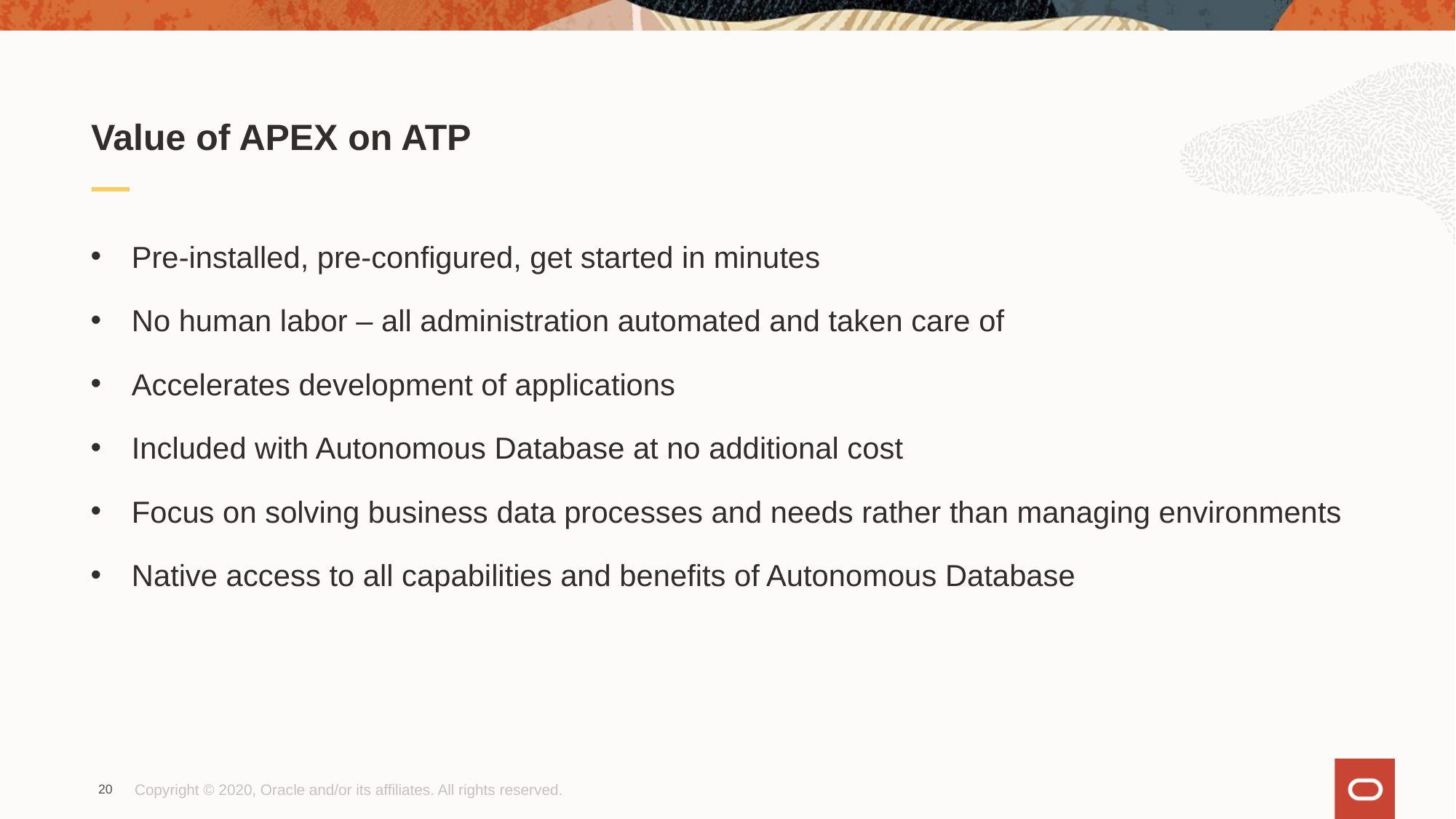

# Value of APEX on ATP
Pre-installed, pre-configured, get started in minutes
No human labor – all administration automated and taken care of
Accelerates development of applications
Included with Autonomous Database at no additional cost
Focus on solving business data processes and needs rather than managing environments
Native access to all capabilities and benefits of Autonomous Database

20
Copyright © 2020, Oracle and/or its affiliates. All rights reserved.